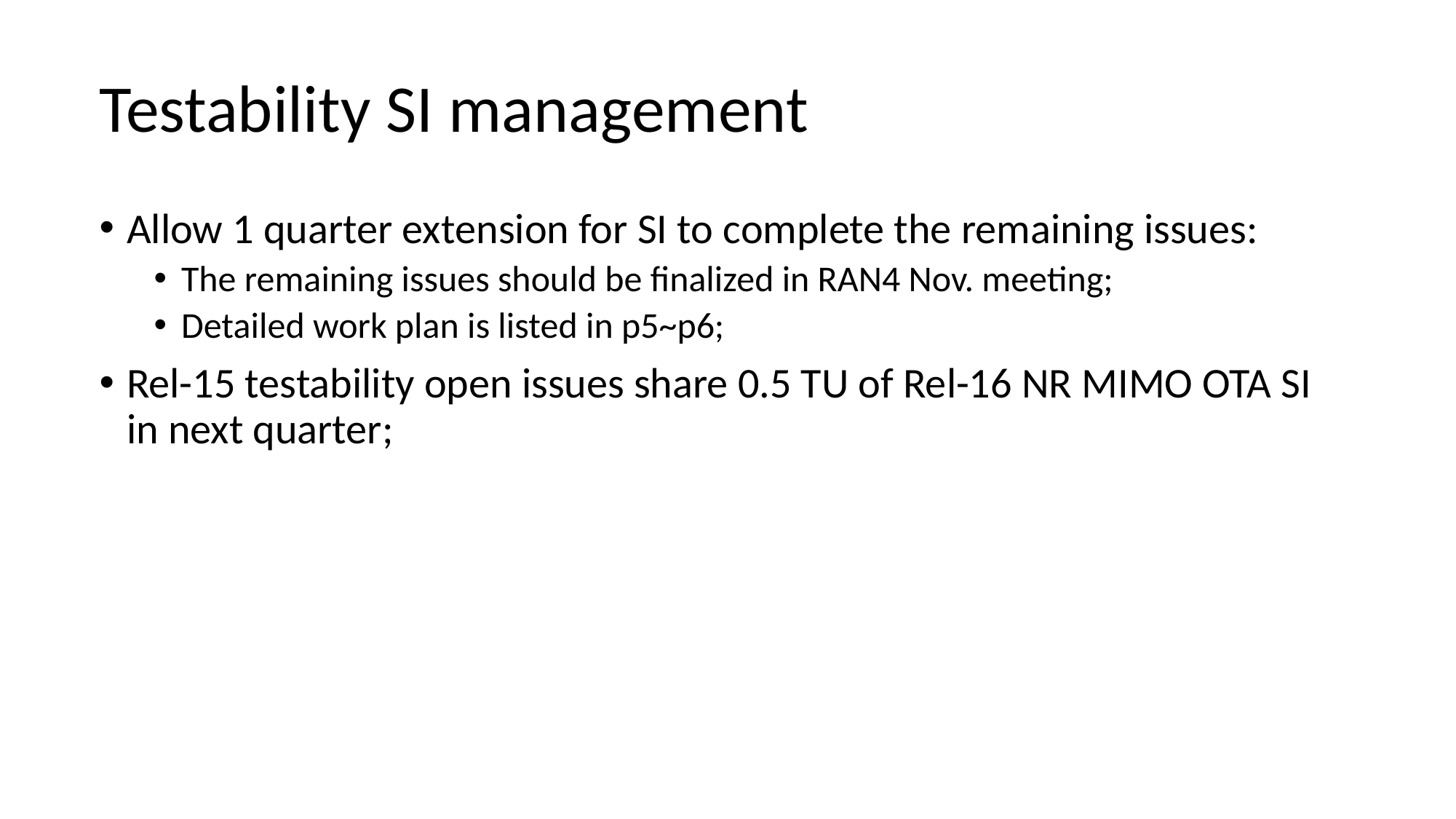

# Testability SI management
Allow 1 quarter extension for SI to complete the remaining issues:
The remaining issues should be finalized in RAN4 Nov. meeting;
Detailed work plan is listed in p5~p6;
Rel-15 testability open issues share 0.5 TU of Rel-16 NR MIMO OTA SI in next quarter;